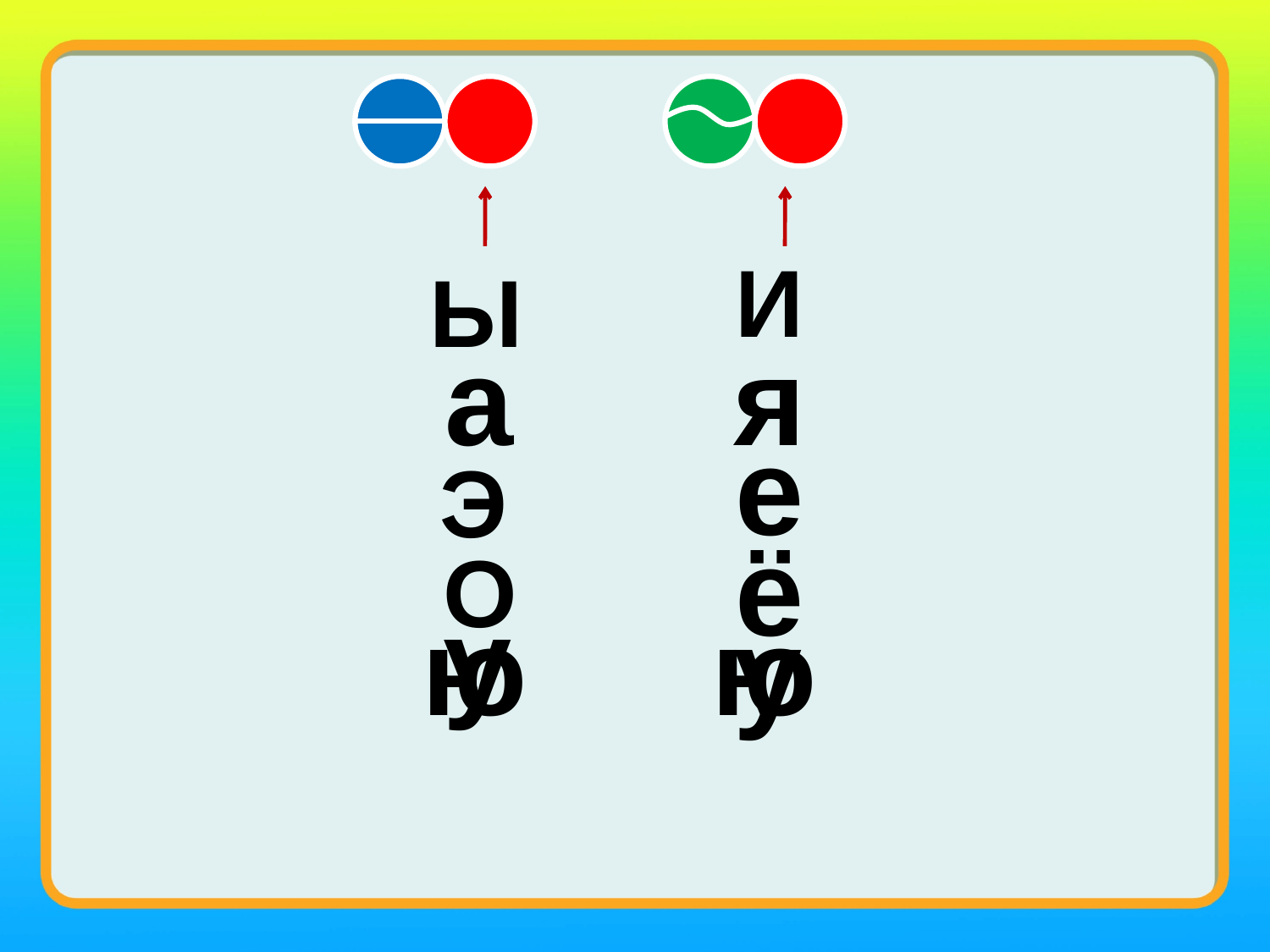

И
Ы
а
я
е
Э
ё
О
у
ю
ю
у